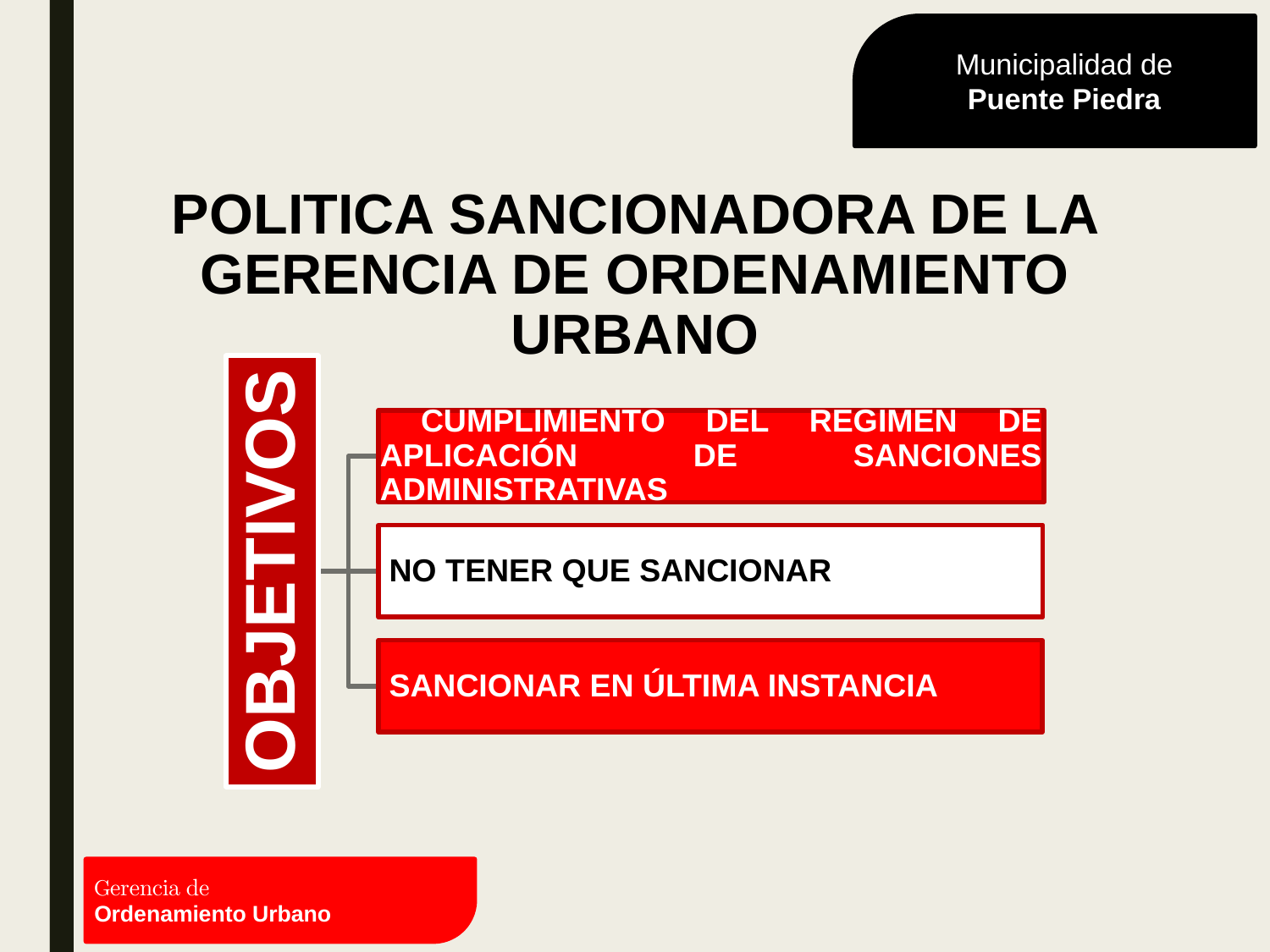

Municipalidad de
Puente Piedra
# POLITICA SANCIONADORA DE LA GERENCIA DE ORDENAMIENTO URBANO

OBJETIVOS
 CUMPLIMIENTO DEL REGIMEN DE APLICACIÓN DE SANCIONES ADMINISTRATIVAS
 NO TENER QUE SANCIONAR
 SANCIONAR EN ÚLTIMA INSTANCIA

Gerencia de
Ordenamiento Urbano